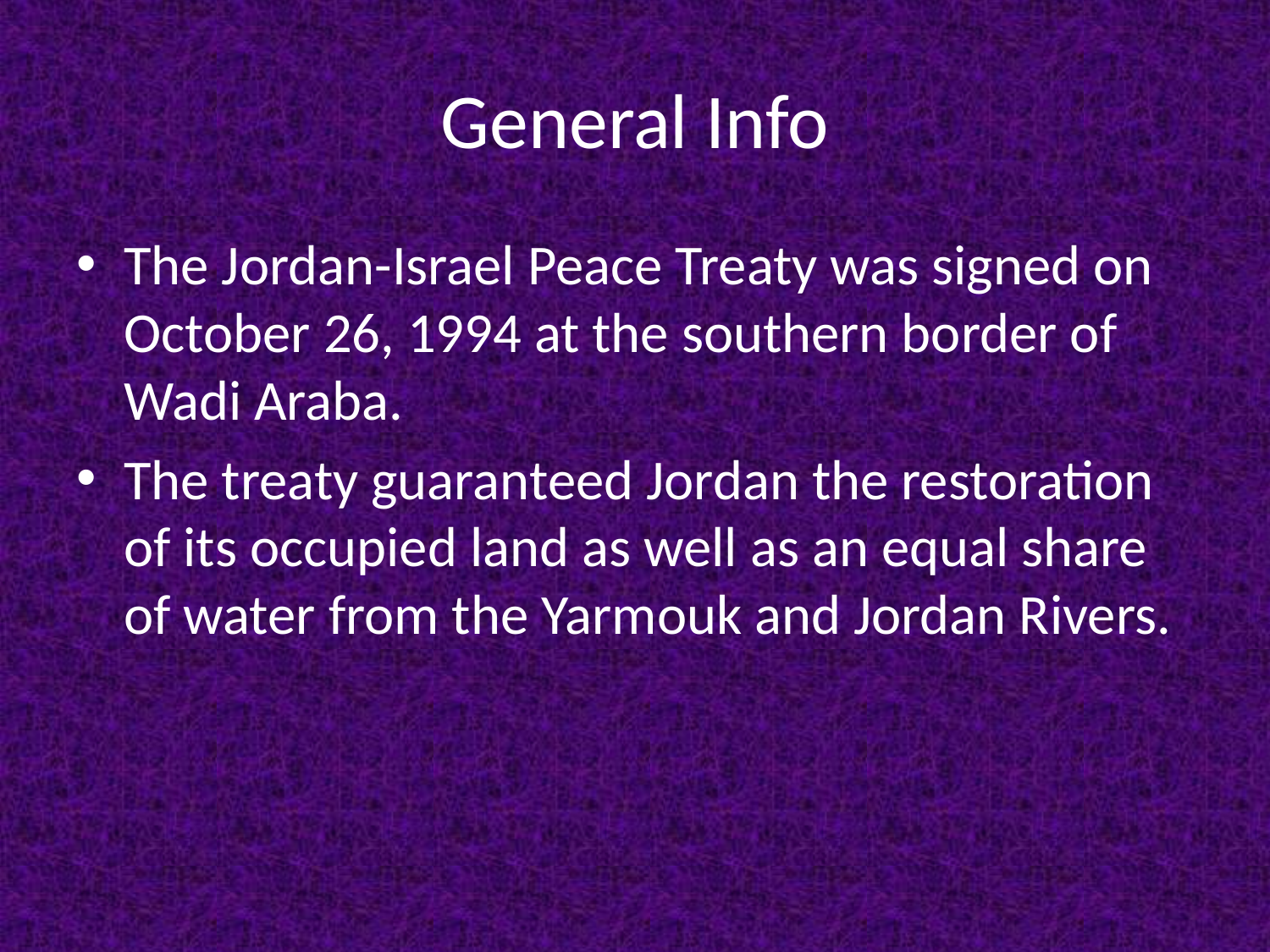

# General Info
The Jordan-Israel Peace Treaty was signed on October 26, 1994 at the southern border of Wadi Araba.
The treaty guaranteed Jordan the restoration of its occupied land as well as an equal share of water from the Yarmouk and Jordan Rivers.